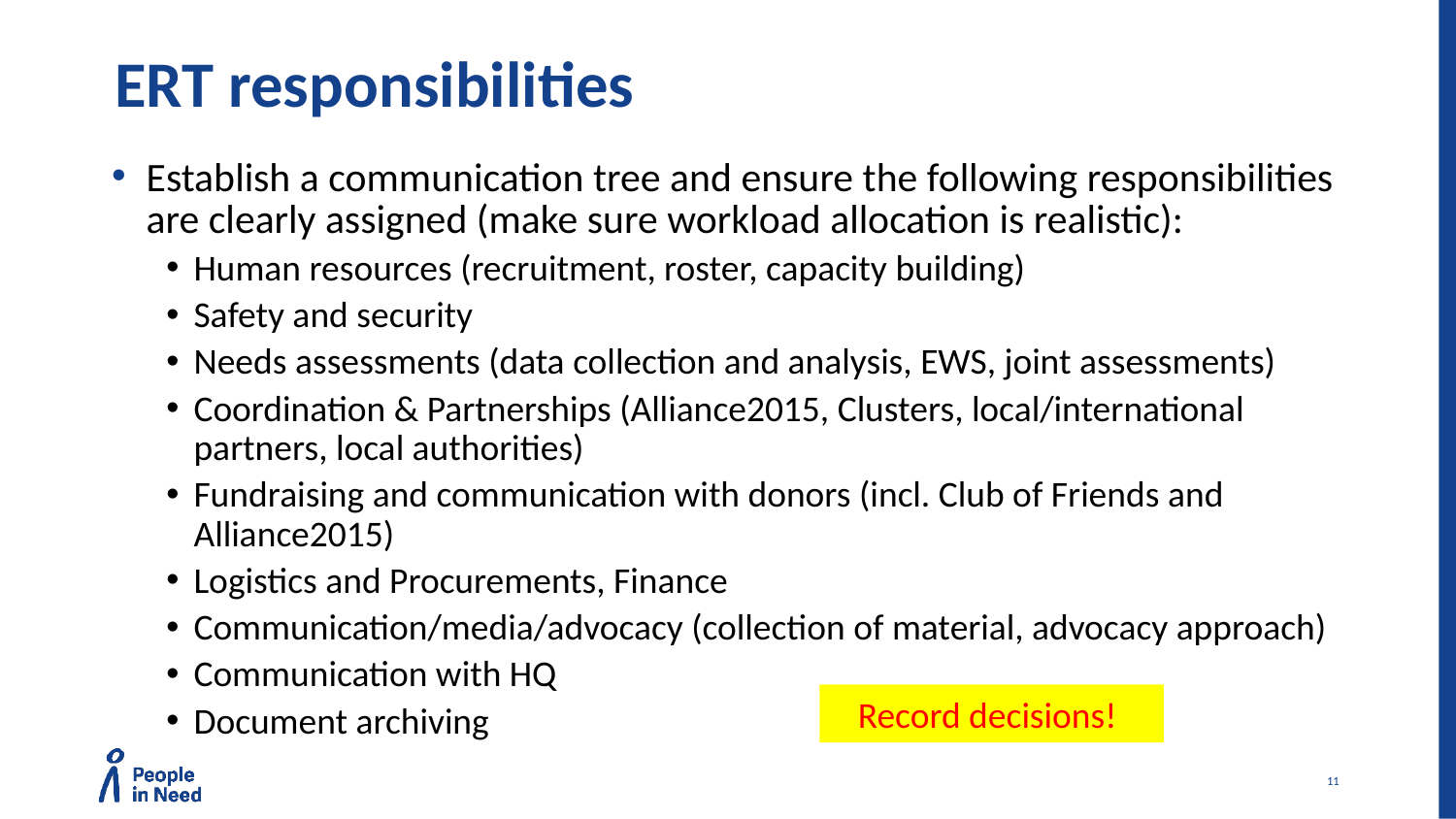

# ERT responsibilities
Establish a communication tree and ensure the following responsibilities are clearly assigned (make sure workload allocation is realistic):
Human resources (recruitment, roster, capacity building)
Safety and security
Needs assessments (data collection and analysis, EWS, joint assessments)
Coordination & Partnerships (Alliance2015, Clusters, local/international partners, local authorities)
Fundraising and communication with donors (incl. Club of Friends and Alliance2015)
Logistics and Procurements, Finance
Communication/media/advocacy (collection of material, advocacy approach)
Communication with HQ
Document archiving

Record decisions!